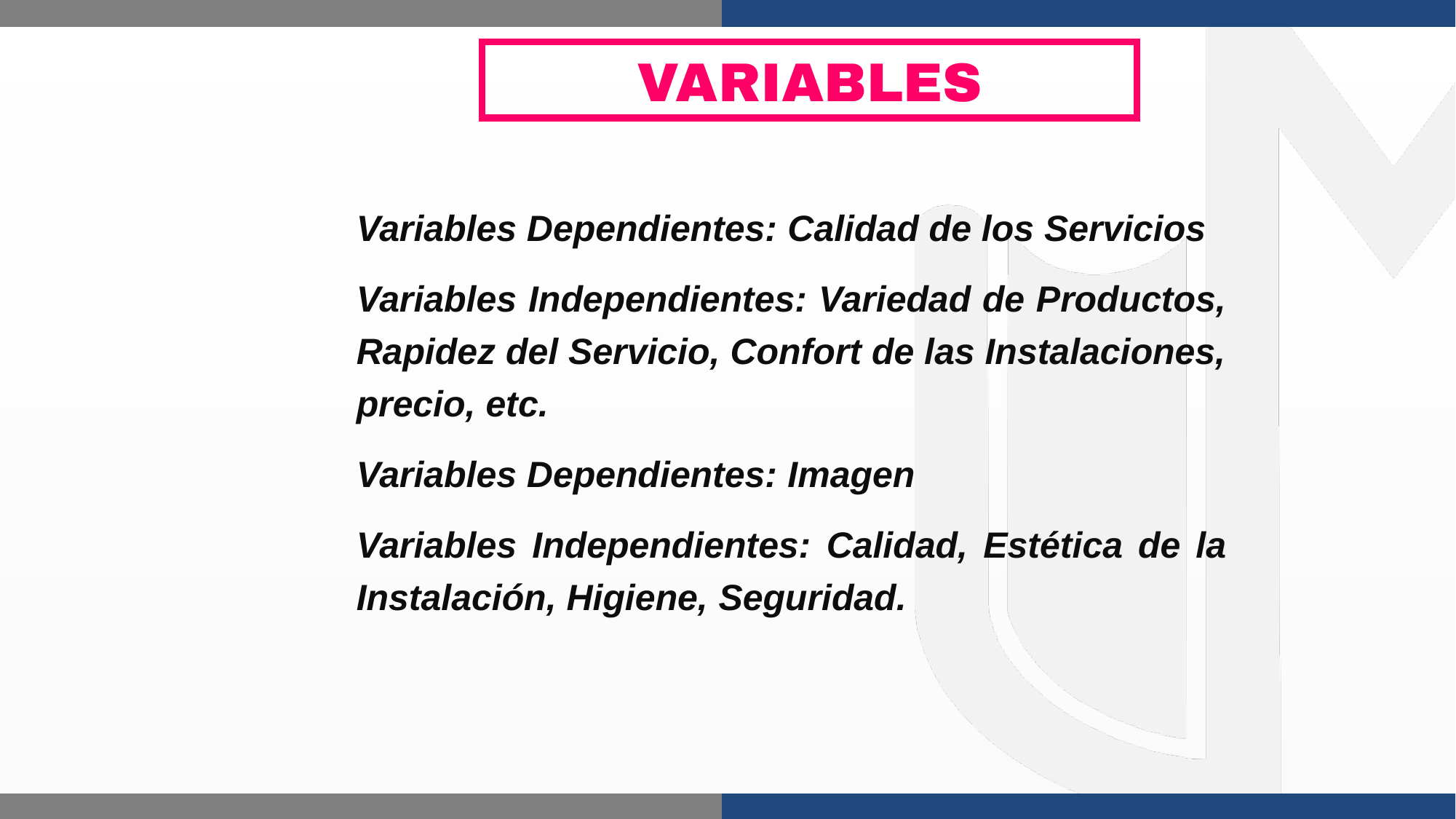

VARIABLES
Variables Dependientes: Calidad de los Servicios
Variables Independientes: Variedad de Productos, Rapidez del Servicio, Confort de las Instalaciones, precio, etc.
Variables Dependientes: Imagen
Variables Independientes: Calidad, Estética de la Instalación, Higiene, Seguridad.